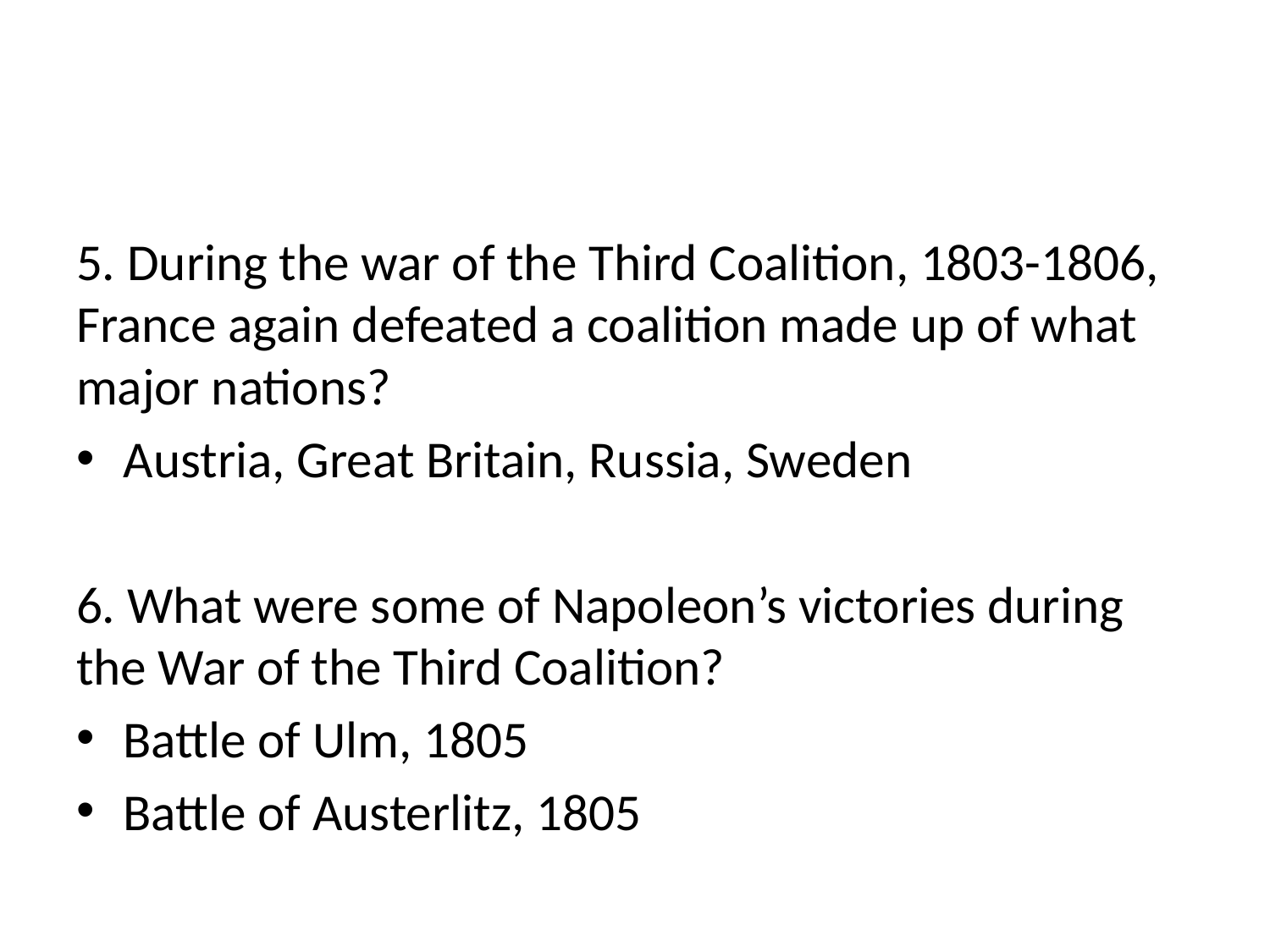

#
5. During the war of the Third Coalition, 1803-1806, France again defeated a coalition made up of what major nations?
Austria, Great Britain, Russia, Sweden

6. What were some of Napoleon’s victories during the War of the Third Coalition?
Battle of Ulm, 1805
Battle of Austerlitz, 1805